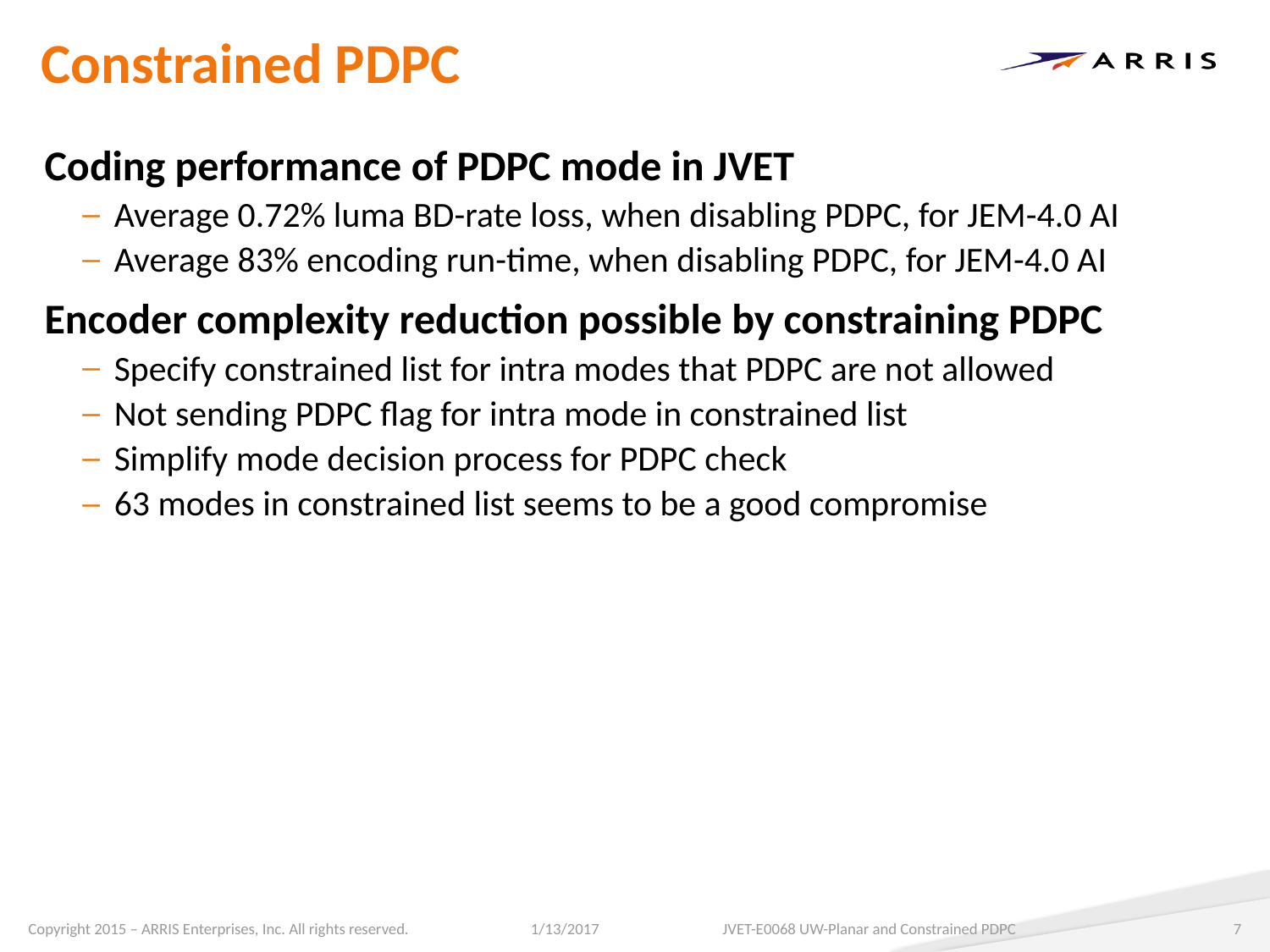

# Constrained PDPC
Coding performance of PDPC mode in JVET
Average 0.72% luma BD-rate loss, when disabling PDPC, for JEM-4.0 AI
Average 83% encoding run-time, when disabling PDPC, for JEM-4.0 AI
Encoder complexity reduction possible by constraining PDPC
Specify constrained list for intra modes that PDPC are not allowed
Not sending PDPC flag for intra mode in constrained list
Simplify mode decision process for PDPC check
63 modes in constrained list seems to be a good compromise

1/13/2017
JVET-E0068 UW-Planar and Constrained PDPC
7